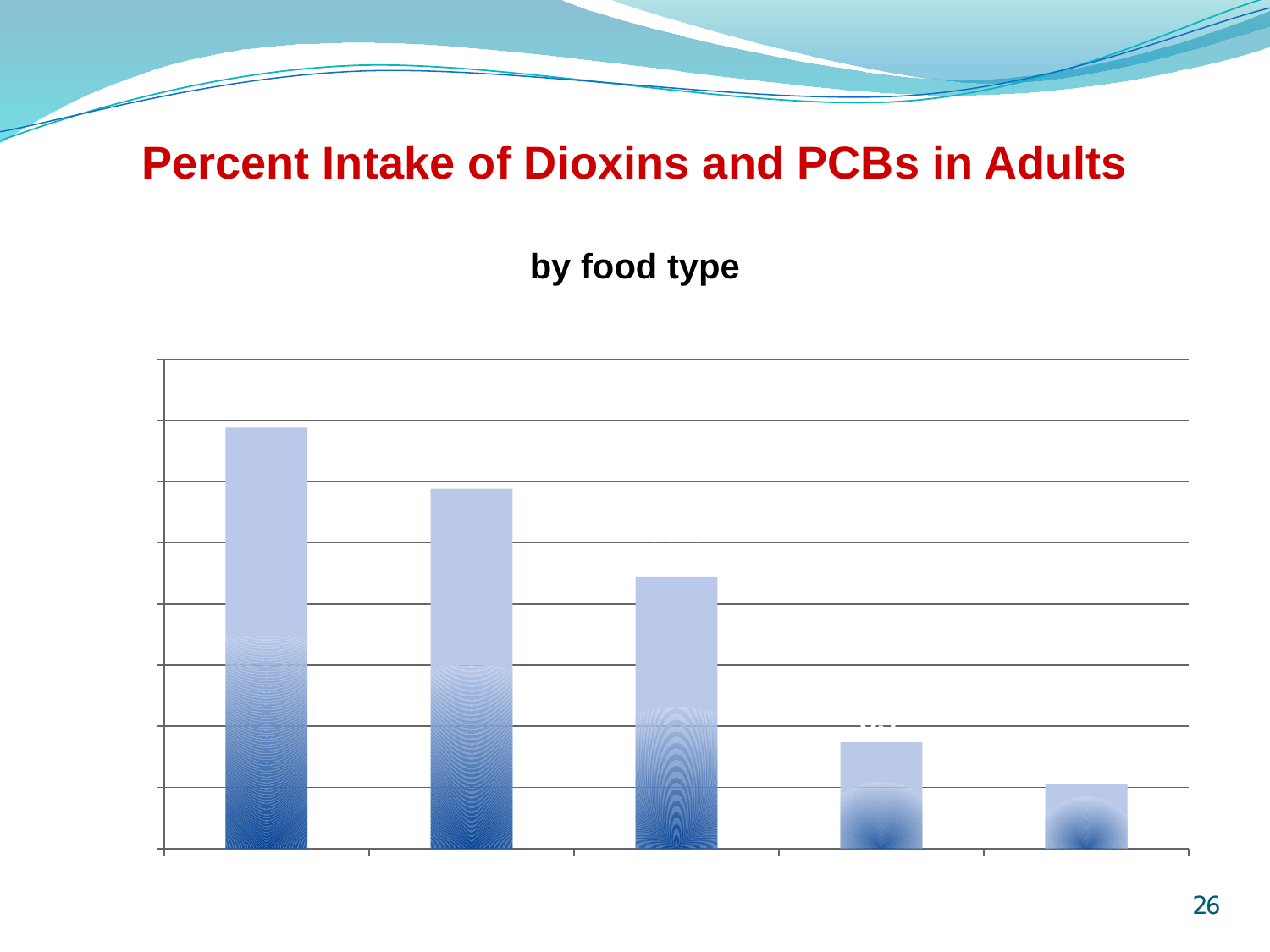

# Percent Intake of Dioxins and PCBs in Adults by food type

### Chart

| Category |  |
|---|---|
| Meat | 34.4 |
| Dairy | 29.4 |
| Vegetables | 22.2 |
| Fish | 8.7 |
| Eggs | 5.3 |
26